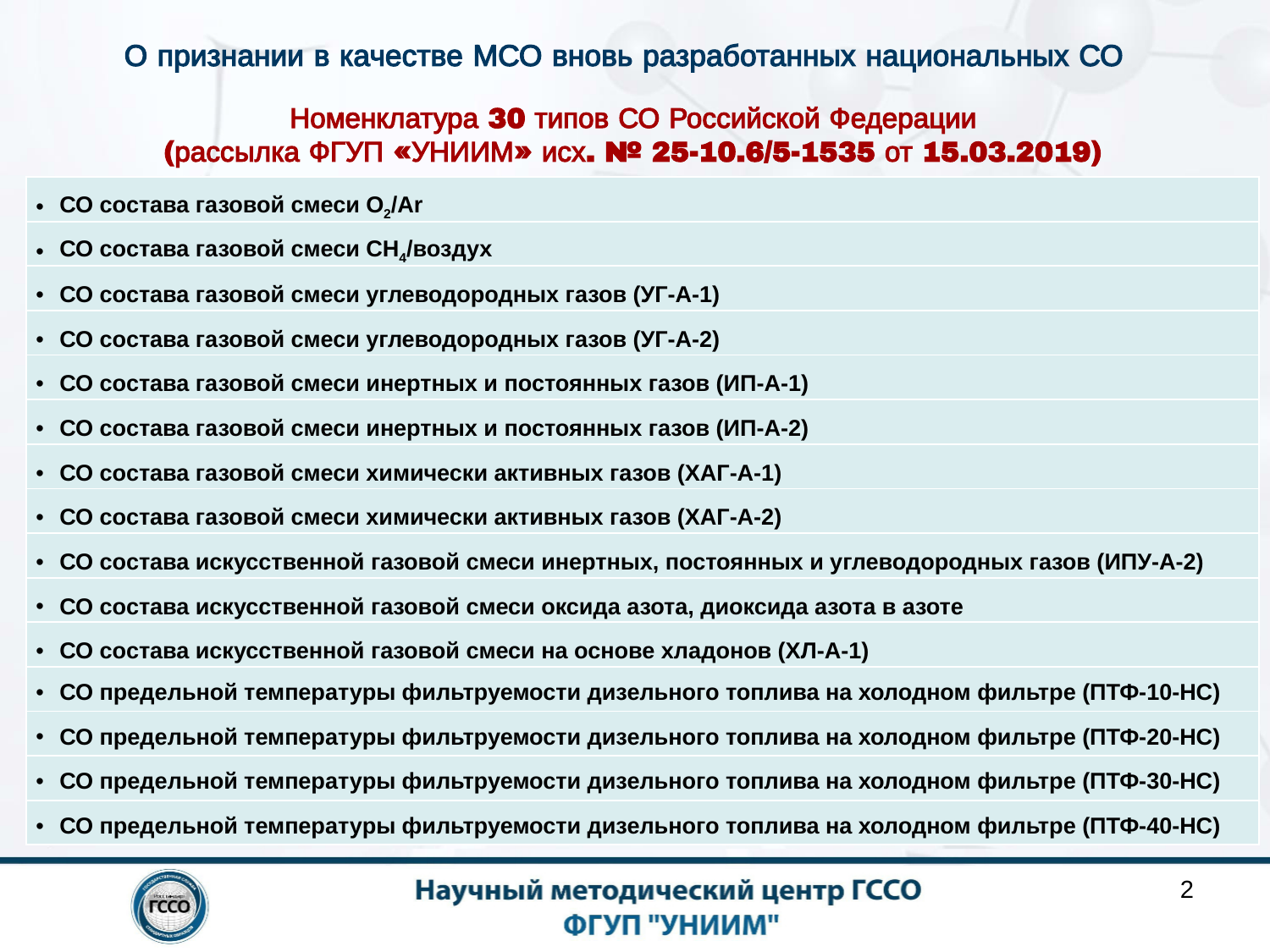

# О признании в качестве МСО вновь разработанных национальных СО
Номенклатура 30 типов СО Российской Федерации
(рассылка ФГУП «УНИИМ» исх. № 25-10.6/5-1535 от 15.03.2019)

| СО состава газовой смеси O2/Ar |
| --- |
| СО состава газовой смеси CH4/воздух |
| СО состава газовой смеси углеводородных газов (УГ-А-1) |
| СО состава газовой смеси углеводородных газов (УГ-А-2) |
| СО состава газовой смеси инертных и постоянных газов (ИП-А-1) |
| СО состава газовой смеси инертных и постоянных газов (ИП-А-2) |
| СО состава газовой смеси химически активных газов (ХАГ-А-1) |
| СО состава газовой смеси химически активных газов (ХАГ-А-2) |
| СО состава искусственной газовой смеси инертных, постоянных и углеводородных газов (ИПУ-А-2) |
| СО состава искусственной газовой смеси оксида азота, диоксида азота в азоте |
| СО состава искусственной газовой смеси на основе хладонов (ХЛ-А-1) |
| СО предельной температуры фильтруемости дизельного топлива на холодном фильтре (ПТФ-10-НС) |
| СО предельной температуры фильтруемости дизельного топлива на холодном фильтре (ПТФ-20-НС) |
| СО предельной температуры фильтруемости дизельного топлива на холодном фильтре (ПТФ-30-НС) |
| СО предельной температуры фильтруемости дизельного топлива на холодном фильтре (ПТФ-40-НС) |
2